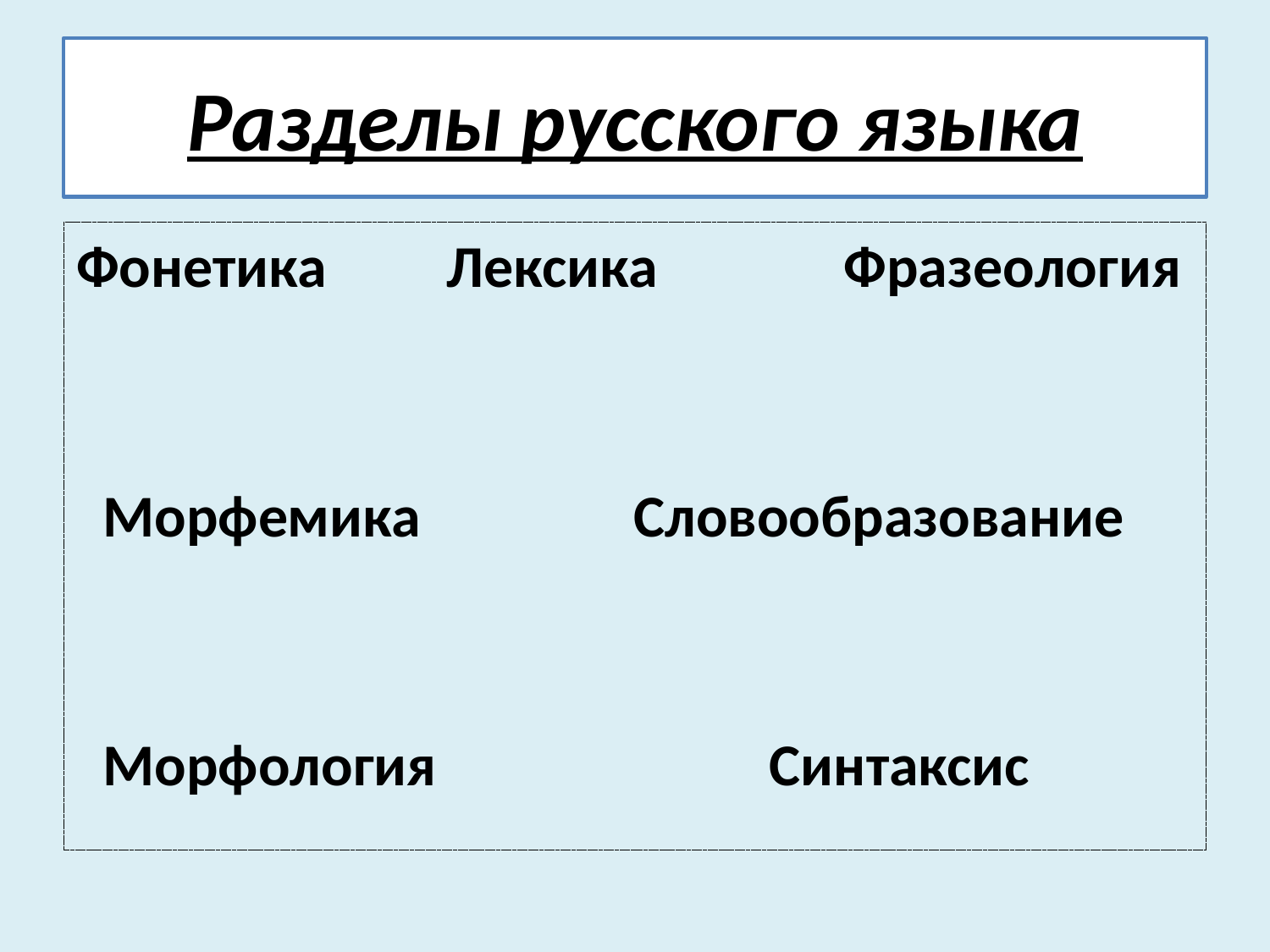

# Разделы русского языка
Фонетика         Лексика              Фразеология

  Морфемика                Словообразование

  Морфология                         Синтаксис